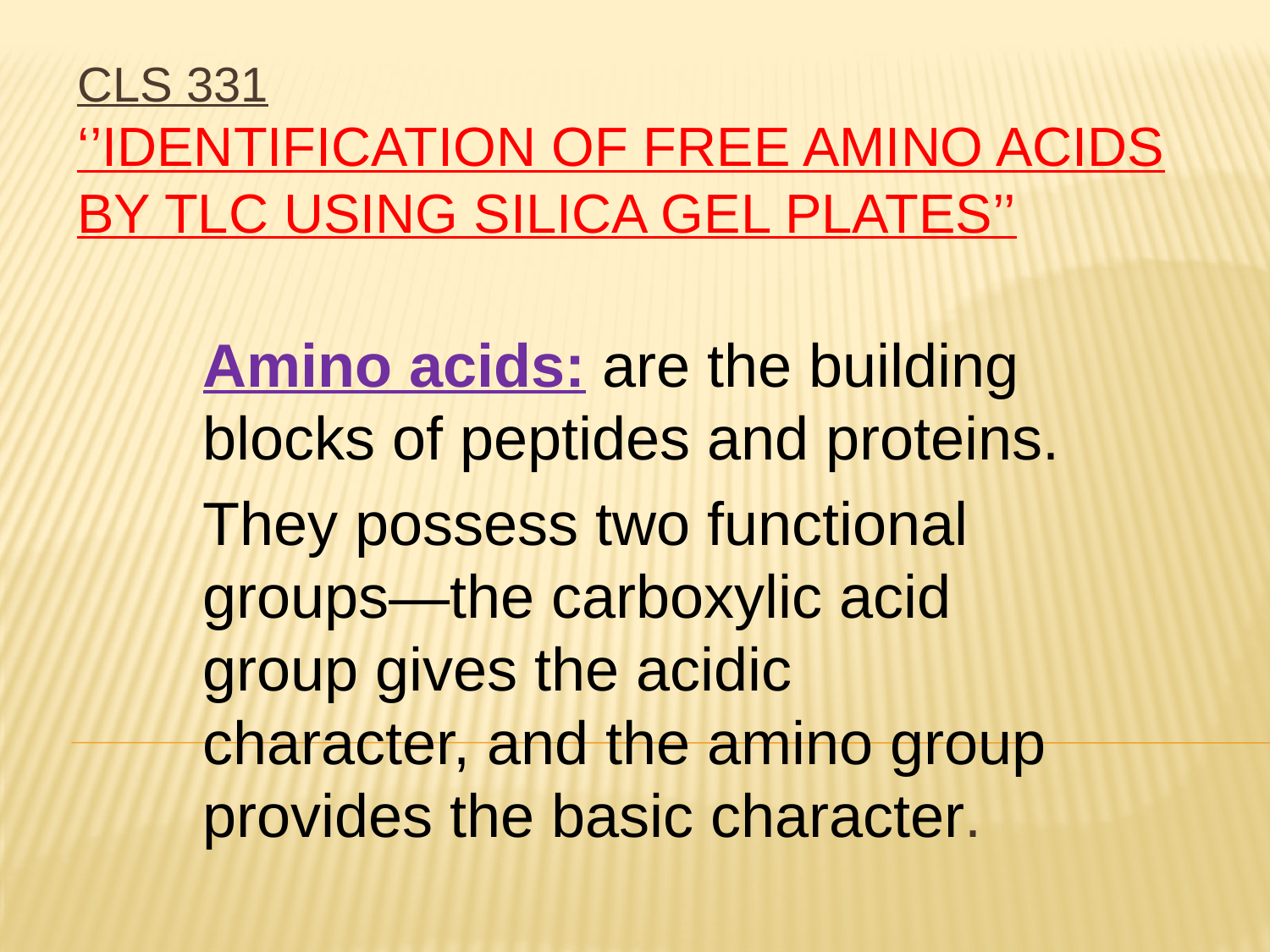

# CLS 331 ‘’Identification of free amino acids by TLC using silica gel plates’’
Amino acids: are the building blocks of peptides and proteins.
They possess two functional groups—the carboxylic acid group gives the acidic character, and the amino group provides the basic character.